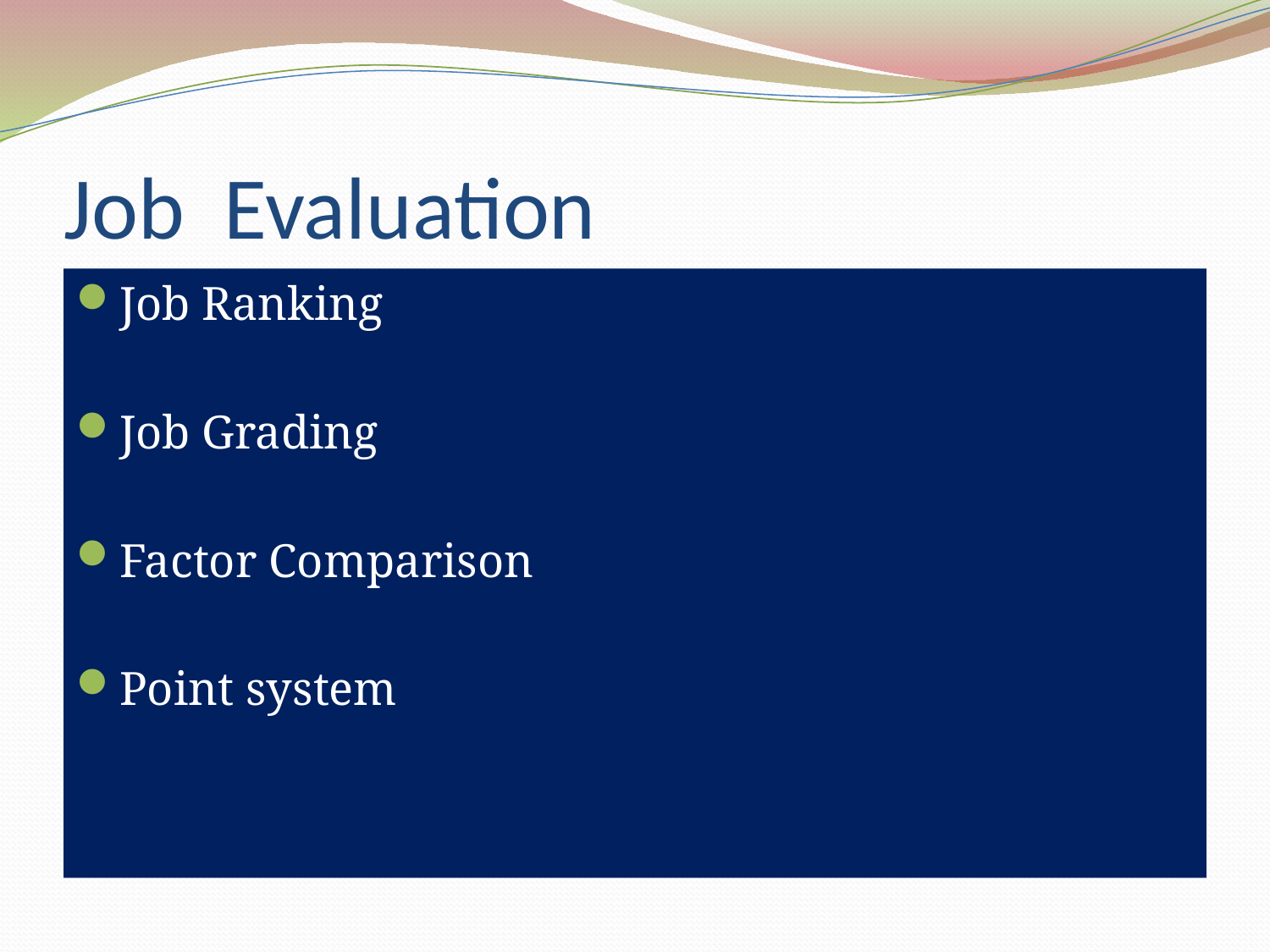

# Job  Evaluation
Job Ranking

Job Grading

Factor Comparison

Point system